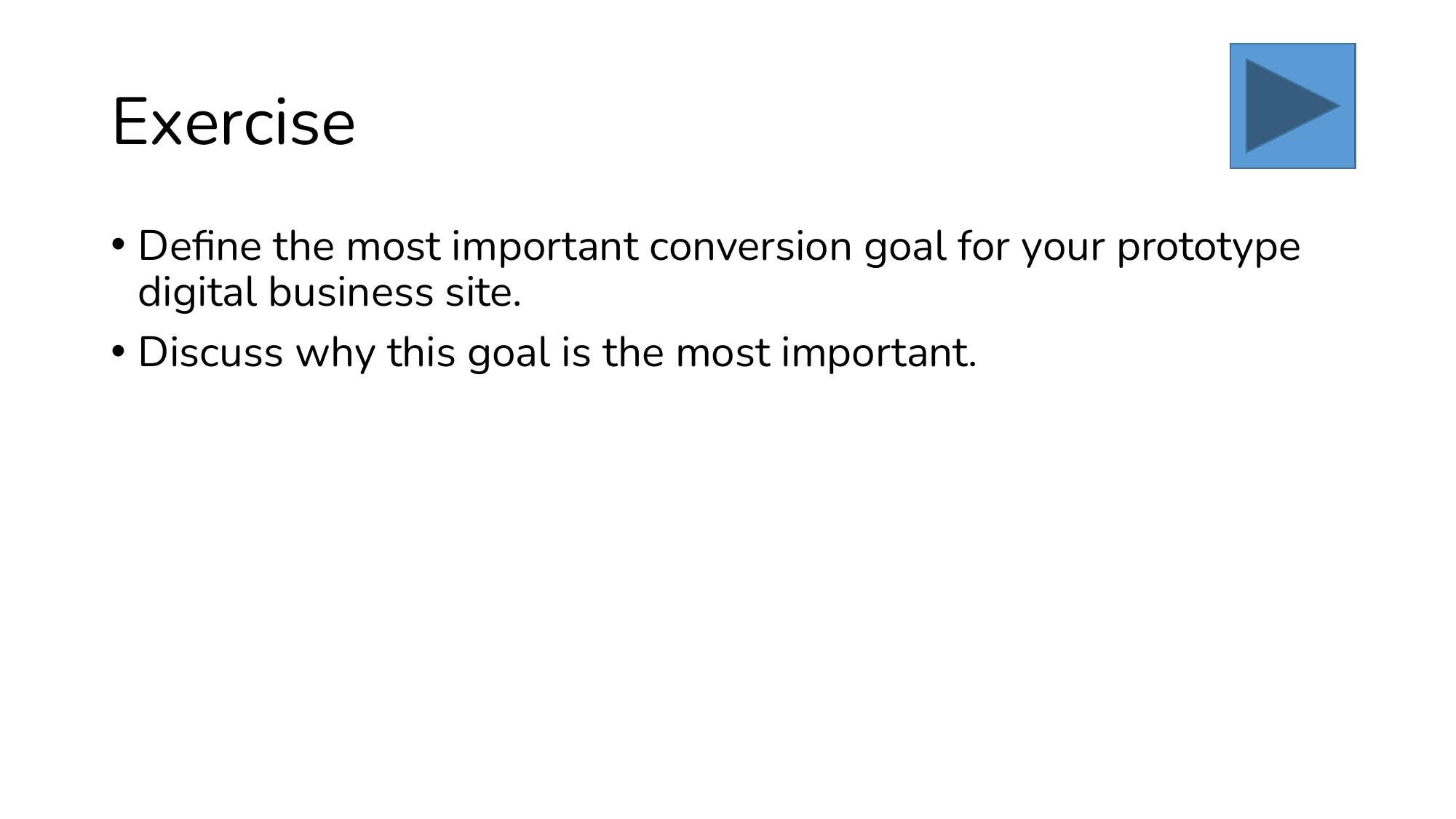

# Exercise

Define the most important conversion goal for your prototype digital business site.
Discuss why this goal is the most important.